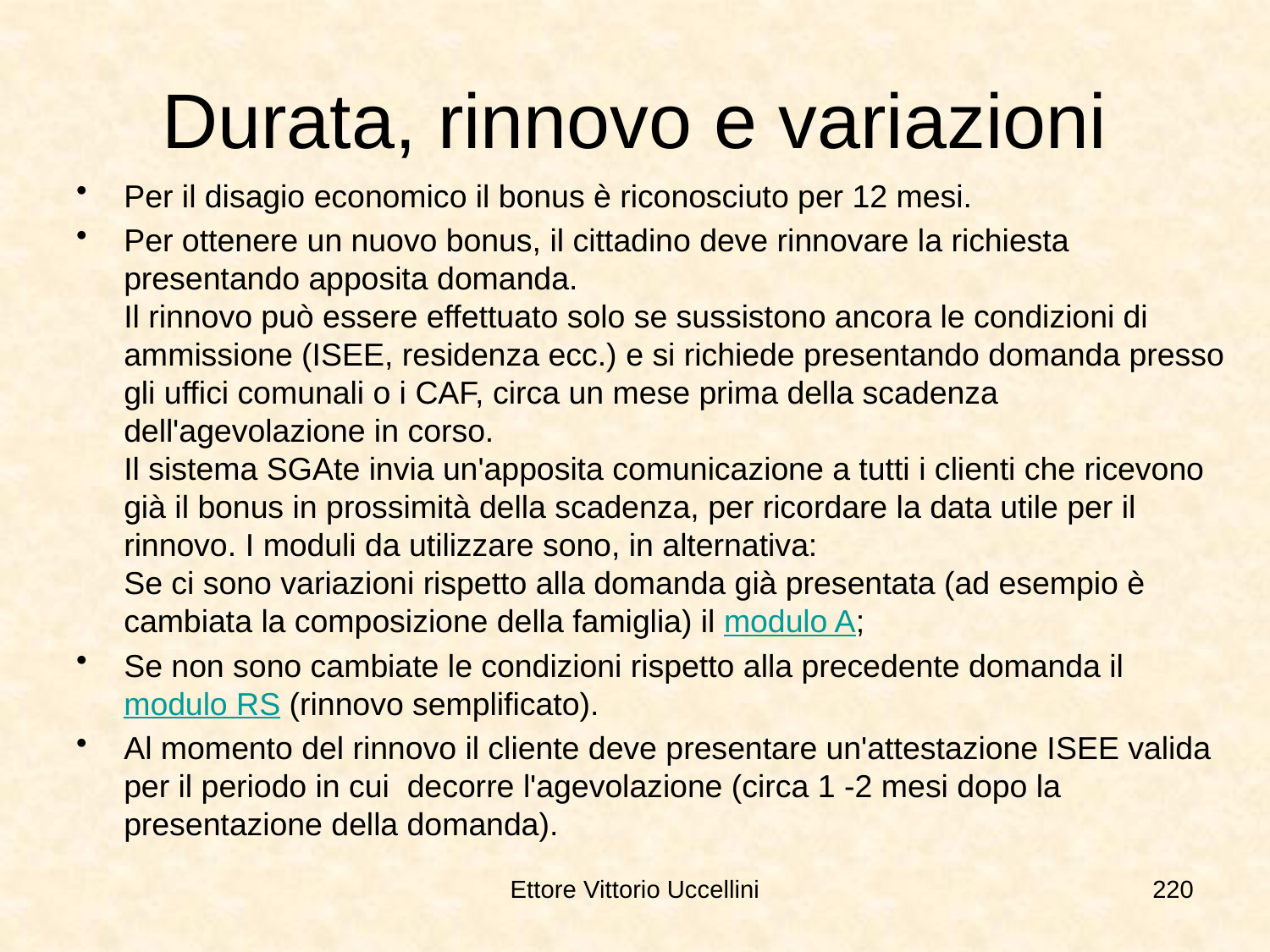

# Durata, rinnovo e variazioni
Per il disagio economico il bonus è riconosciuto per 12 mesi.
Per ottenere un nuovo bonus, il cittadino deve rinnovare la richiesta presentando apposita domanda. 
Il rinnovo può essere effettuato solo se sussistono ancora le condizioni di ammissione (ISEE, residenza ecc.) e si richiede presentando domanda presso gli uffici comunali o i CAF, circa un mese prima della scadenza dell'agevolazione in corso. 
Il sistema SGAte invia un'apposita comunicazione a tutti i clienti che ricevono già il bonus in prossimità della scadenza, per ricordare la data utile per il rinnovo. I moduli da utilizzare sono, in alternativa:
Se ci sono variazioni rispetto alla domanda già presentata (ad esempio è cambiata la composizione della famiglia) il modulo A;
Se non sono cambiate le condizioni rispetto alla precedente domanda il modulo RS (rinnovo semplificato).
Al momento del rinnovo il cliente deve presentare un'attestazione ISEE valida per il periodo in cui  decorre l'agevolazione (circa 1 -2 mesi dopo la presentazione della domanda).
Ettore Vittorio Uccellini
220